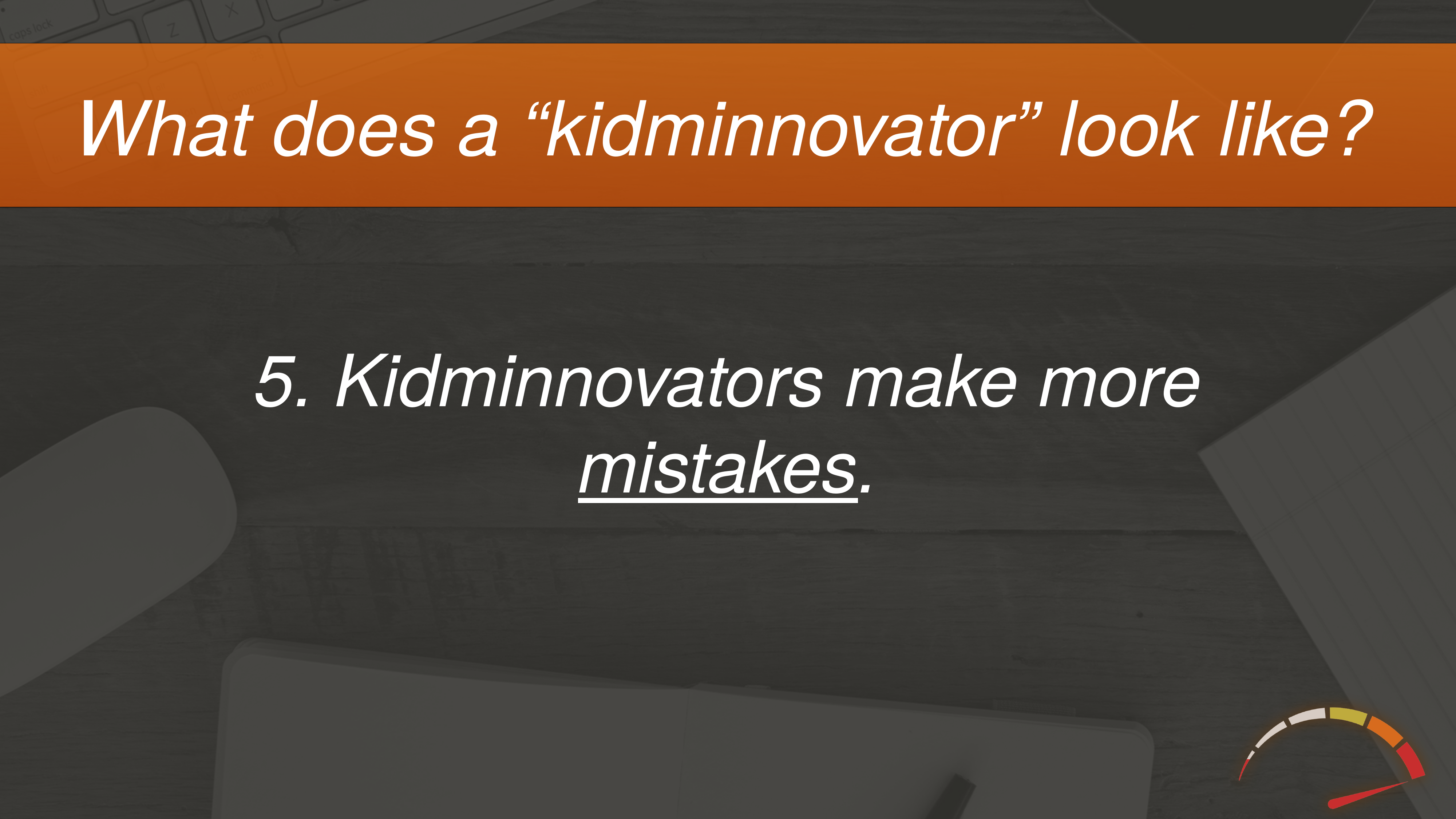

What does a “kidminnovator” look like?
5. Kidminnovators make more
mistakes.